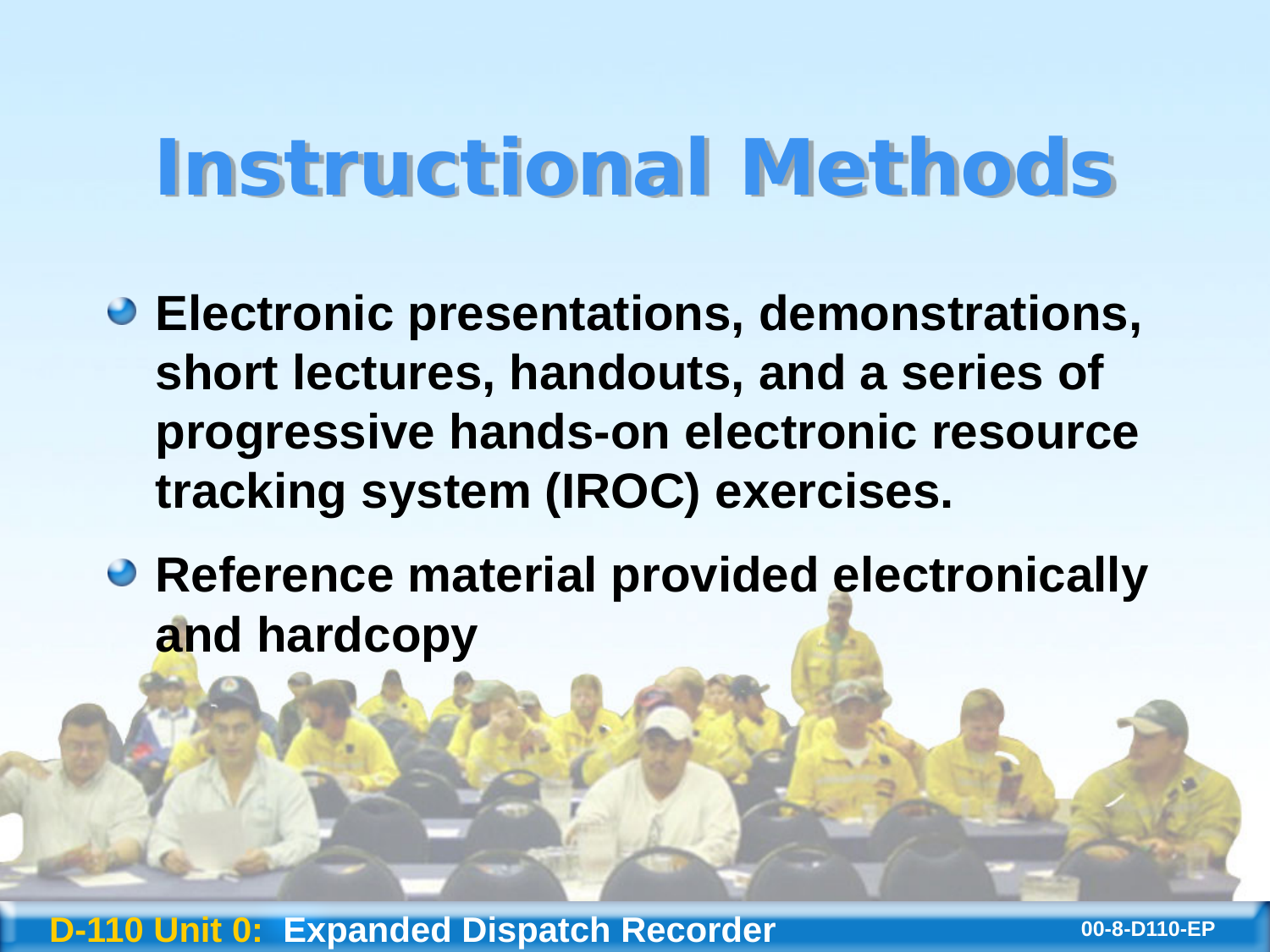

# Instructional Methods
Electronic presentations, demonstrations, short lectures, handouts, and a series of progressive hands-on electronic resource tracking system (IROC) exercises.
Reference material provided electronically and hardcopy

D-110 Unit 0:  Expanded Dispatch Recorder